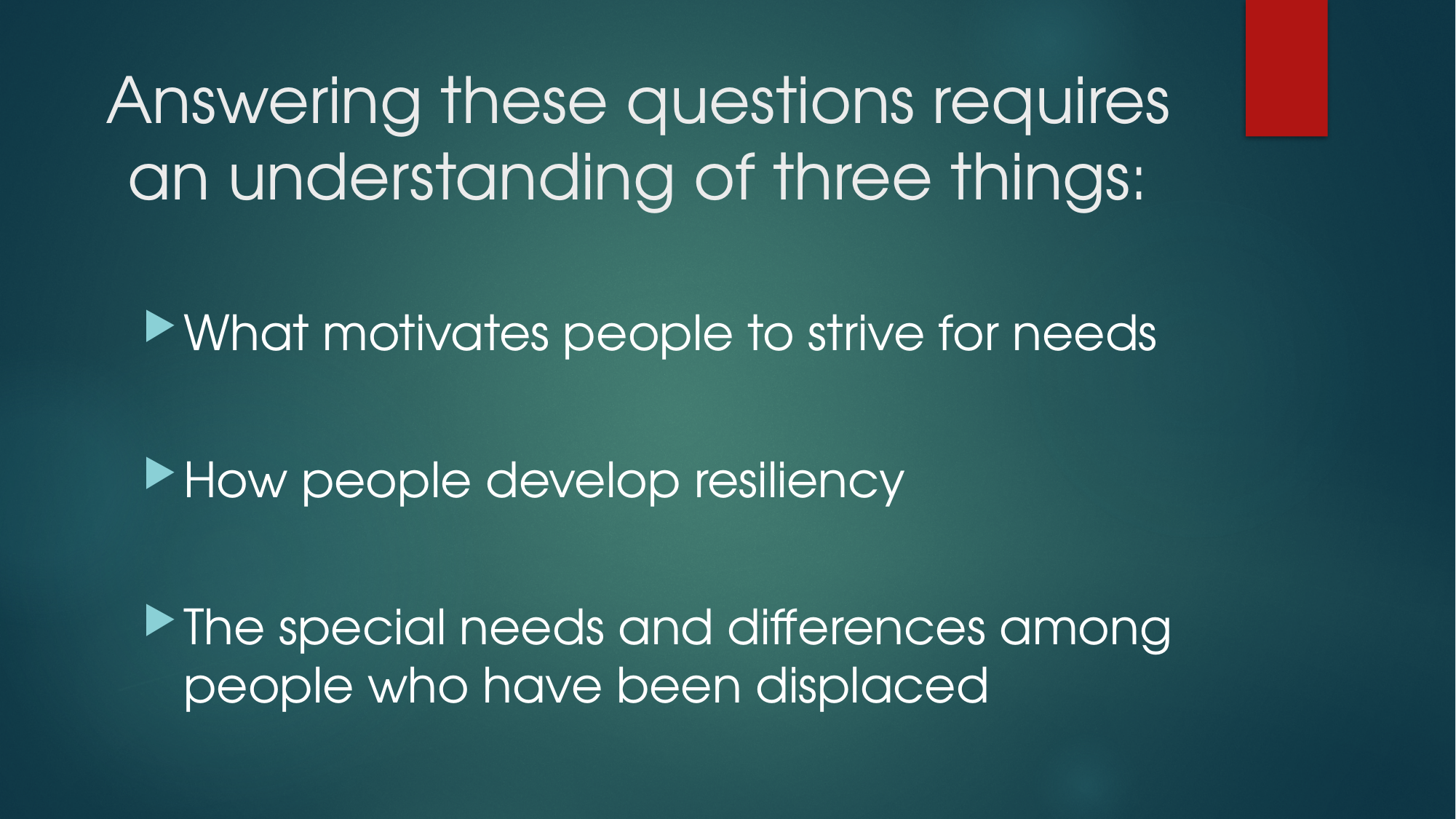

# Answering these questions requires an understanding of three things:
What motivates people to strive for needs

How people develop resiliency

The special needs and differences among people who have been displaced